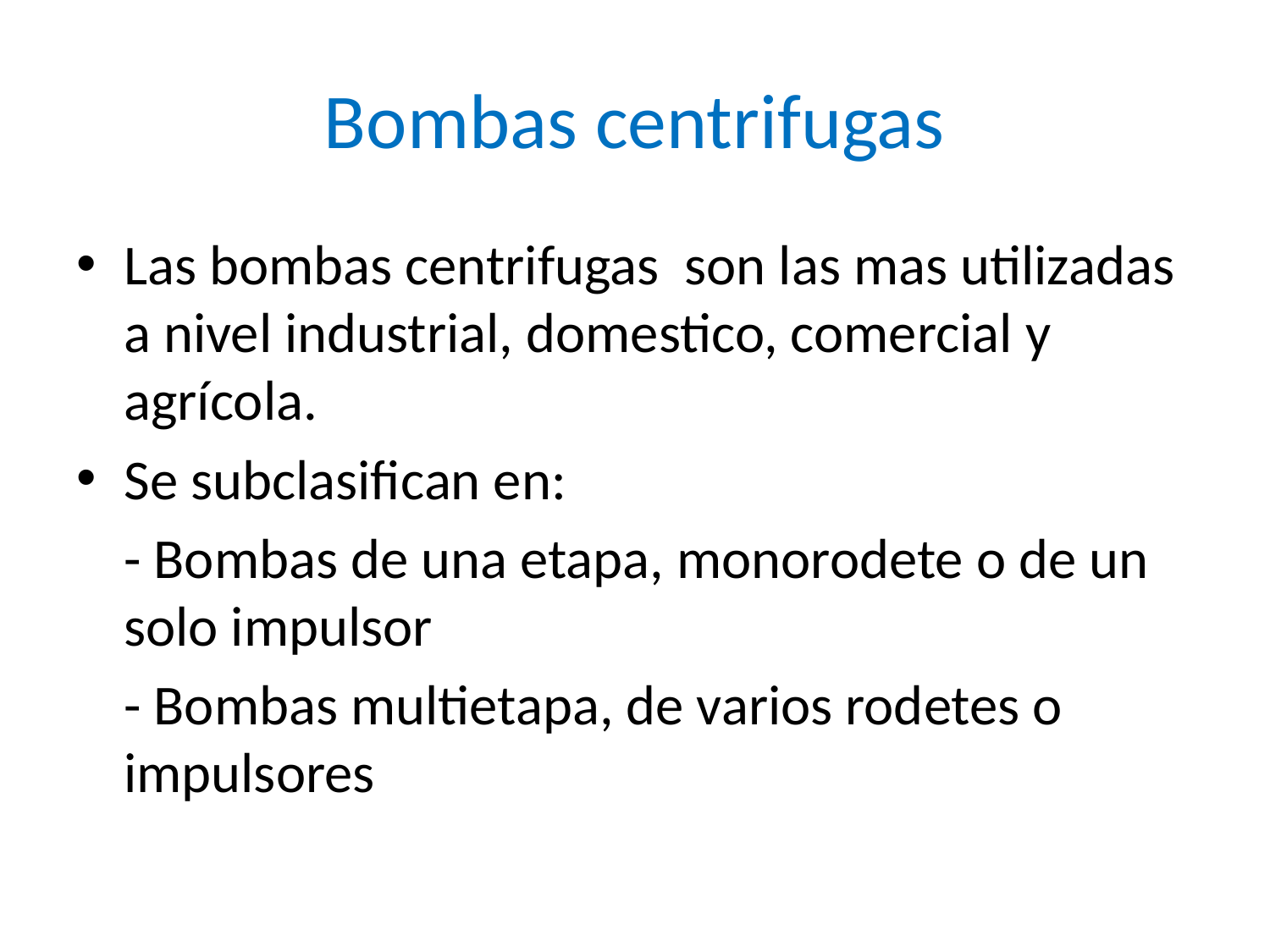

# Bombas centrifugas
Las bombas centrifugas  son las mas utilizadas a nivel industrial, domestico, comercial y agrícola.
Se subclasifican en:
	- Bombas de una etapa, monorodete o de un solo impulsor
	- Bombas multietapa, de varios rodetes o impulsores